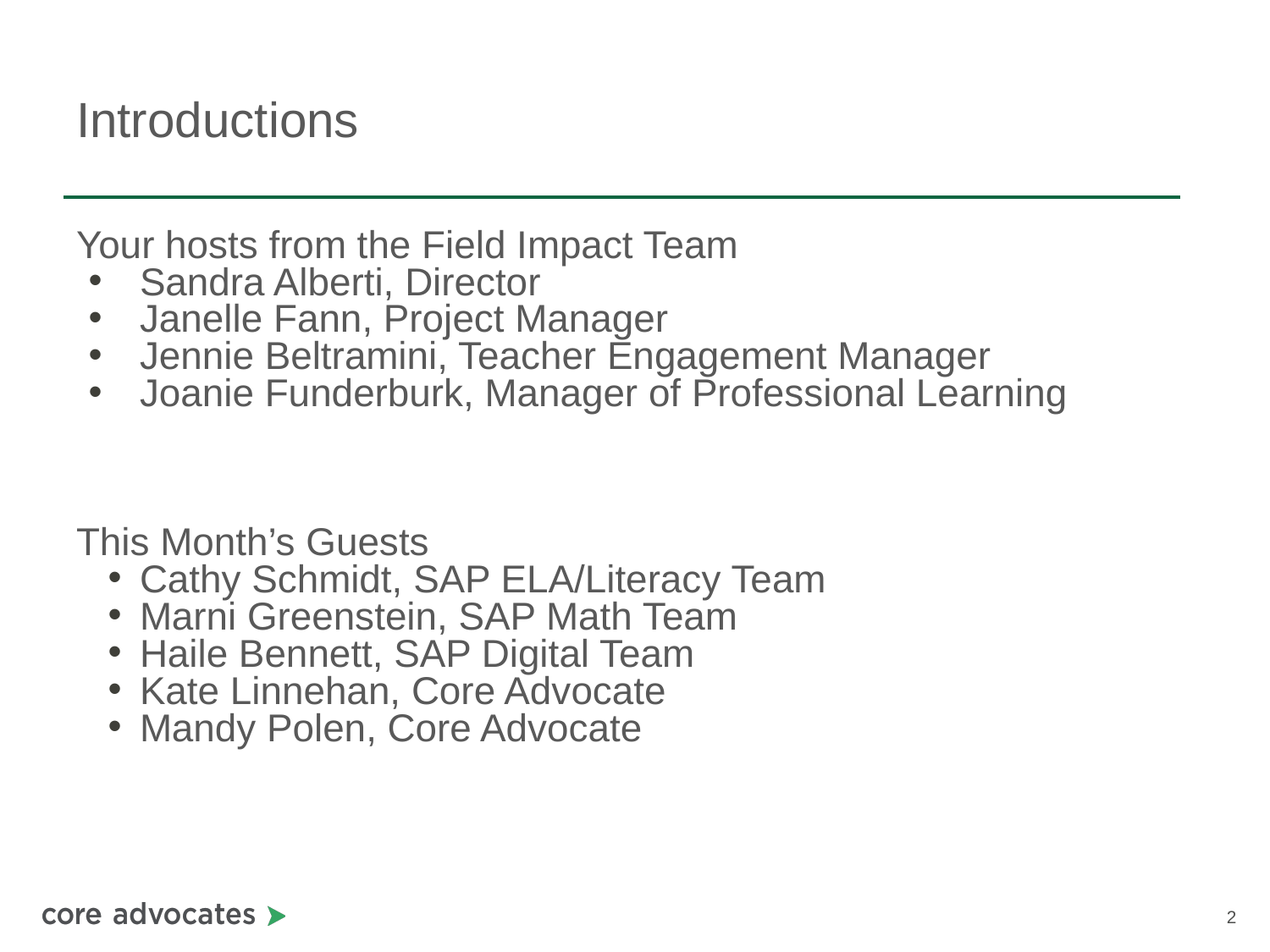

# Introductions
Your hosts from the Field Impact Team
Sandra Alberti, Director
Janelle Fann, Project Manager
Jennie Beltramini, Teacher Engagement Manager
Joanie Funderburk, Manager of Professional Learning

This Month’s Guests
Cathy Schmidt, SAP ELA/Literacy Team
Marni Greenstein, SAP Math Team
Haile Bennett, SAP Digital Team
Kate Linnehan, Core Advocate
Mandy Polen, Core Advocate